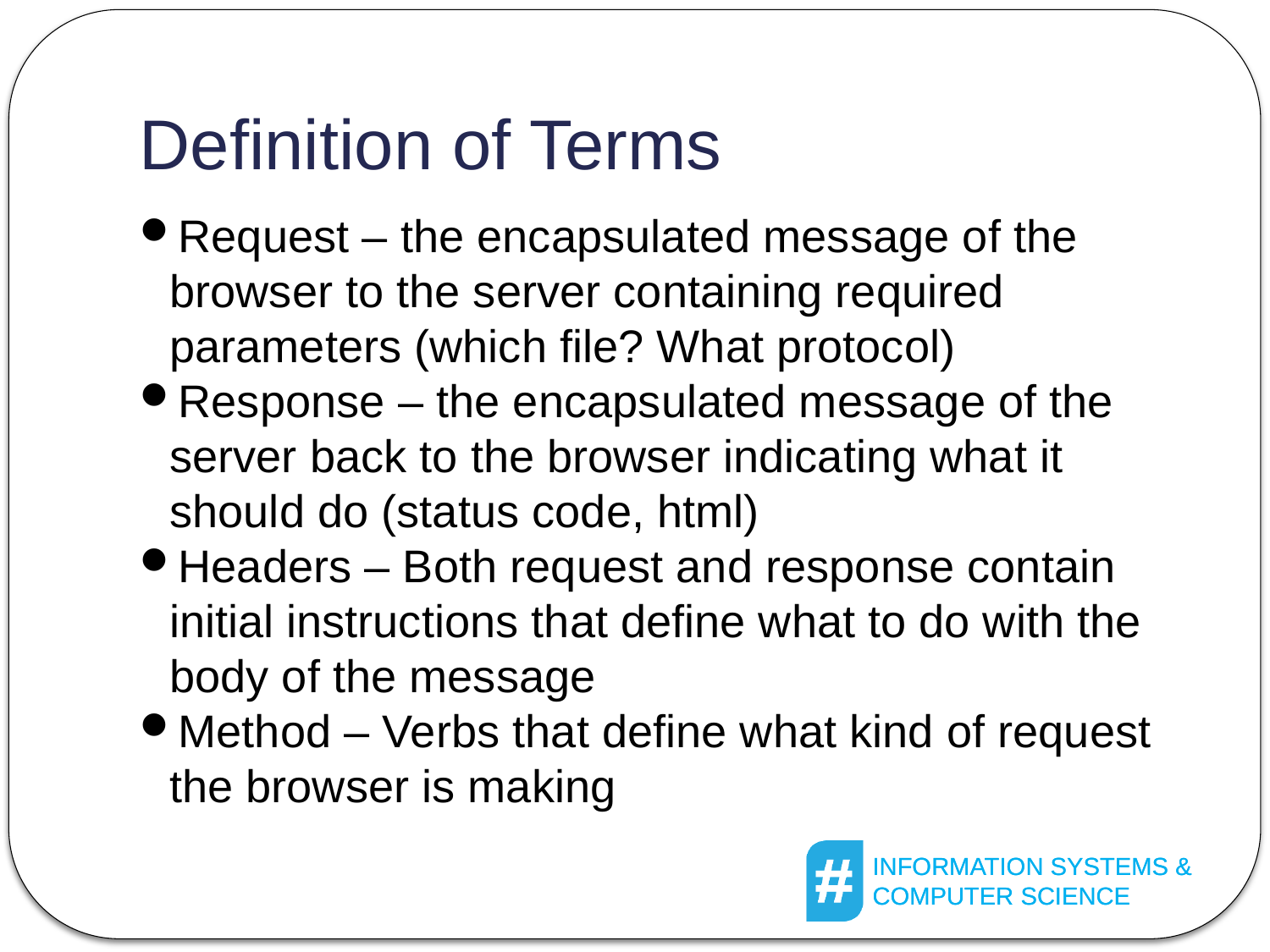

Definition of Terms
Request – the encapsulated message of the browser to the server containing required parameters (which file? What protocol)
Response – the encapsulated message of the server back to the browser indicating what it should do (status code, html)
Headers – Both request and response contain initial instructions that define what to do with the body of the message
Method – Verbs that define what kind of request the browser is making